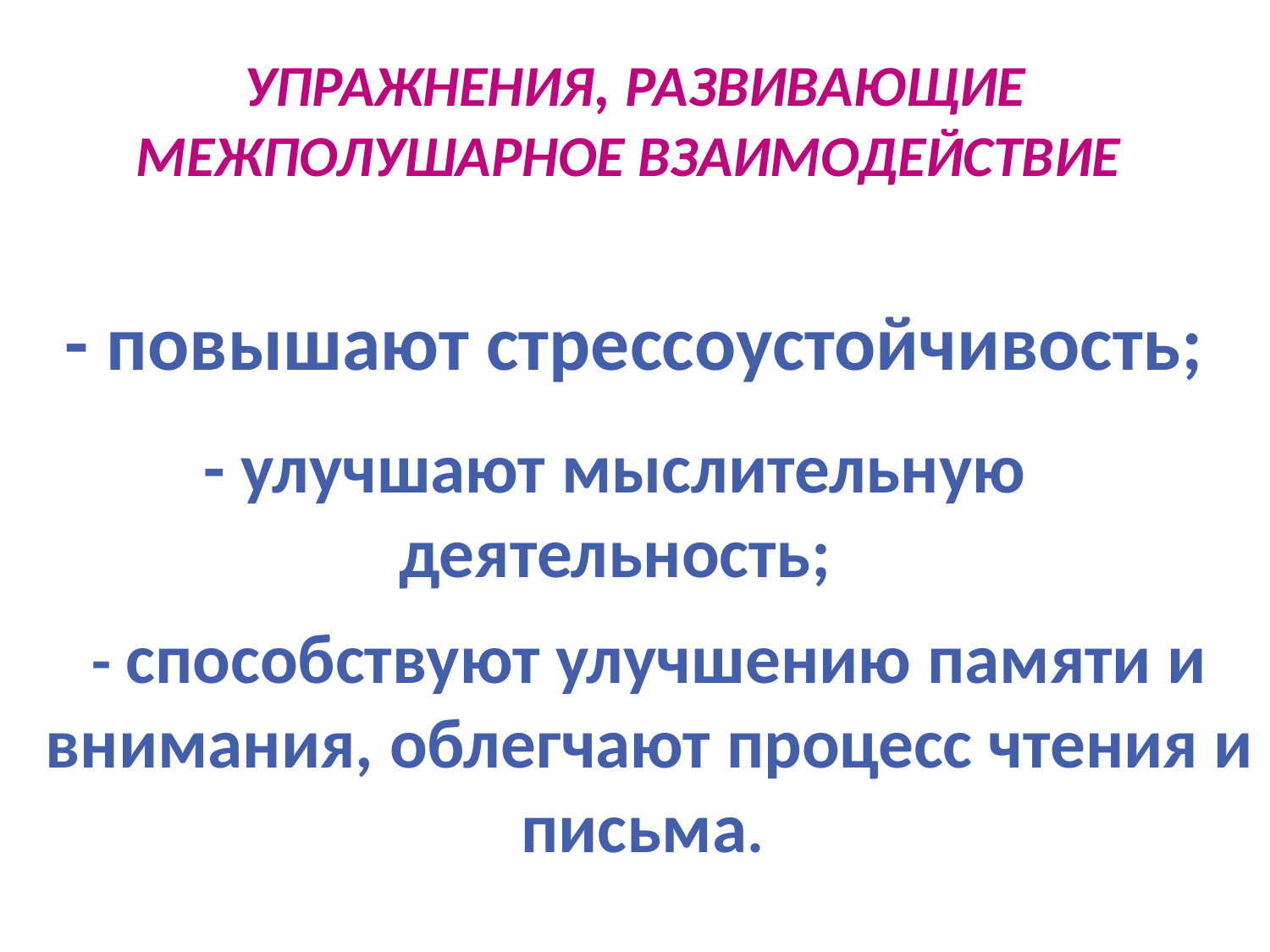

# Упражнения, развивающие межполушарное взаимодействие
   - повышают стрессоустойчивость;
- улучшают мыслительную деятельность;
- способствуют улучшению памяти и внимания, облегчают процесс чтения и письма.